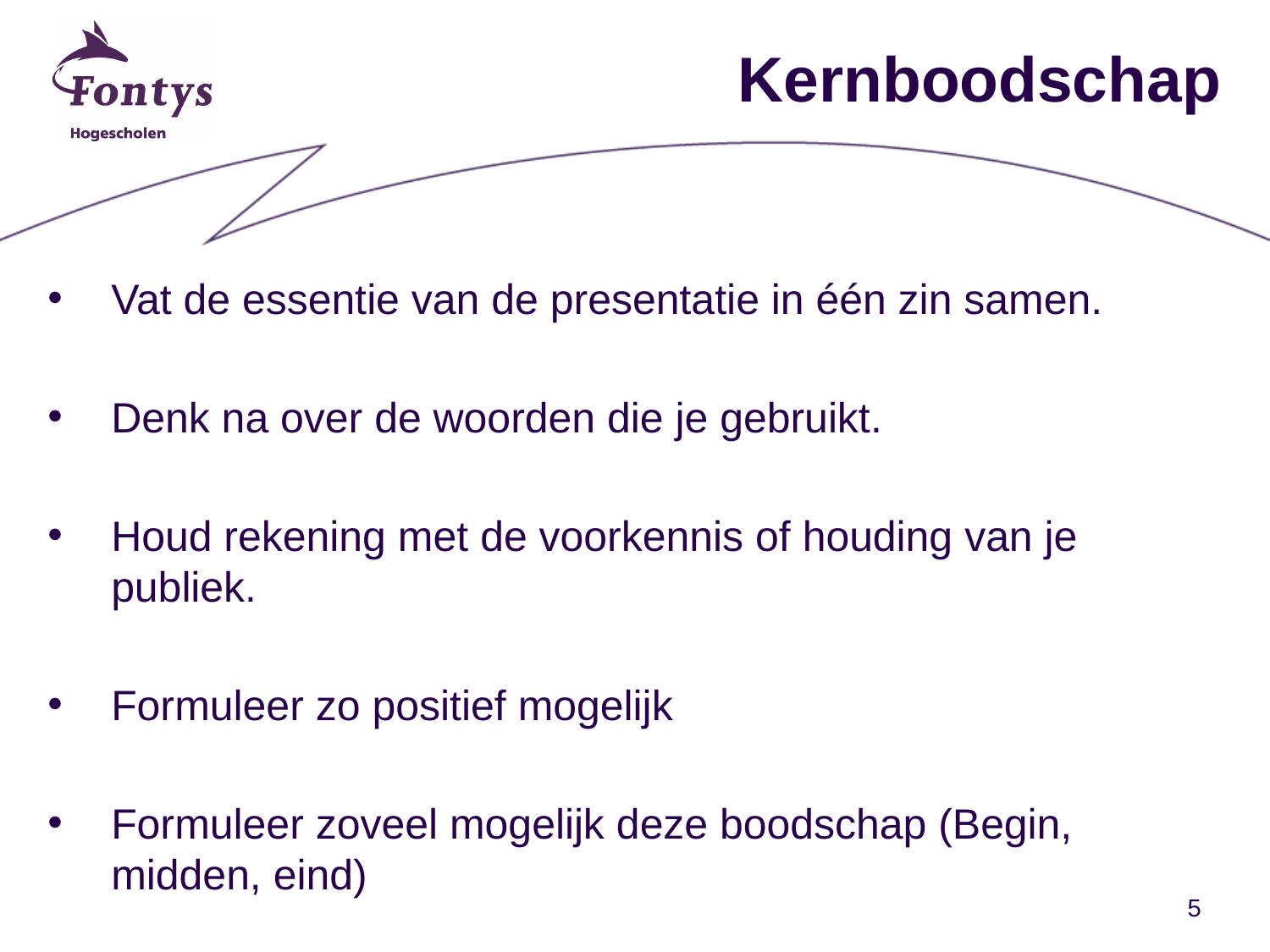

# Kernboodschap

Vat de essentie van de presentatie in één zin samen.

Denk na over de woorden die je gebruikt.

Houd rekening met de voorkennis of houding van je publiek.

Formuleer zo positief mogelijk

Formuleer zoveel mogelijk deze boodschap (Begin, midden, eind)